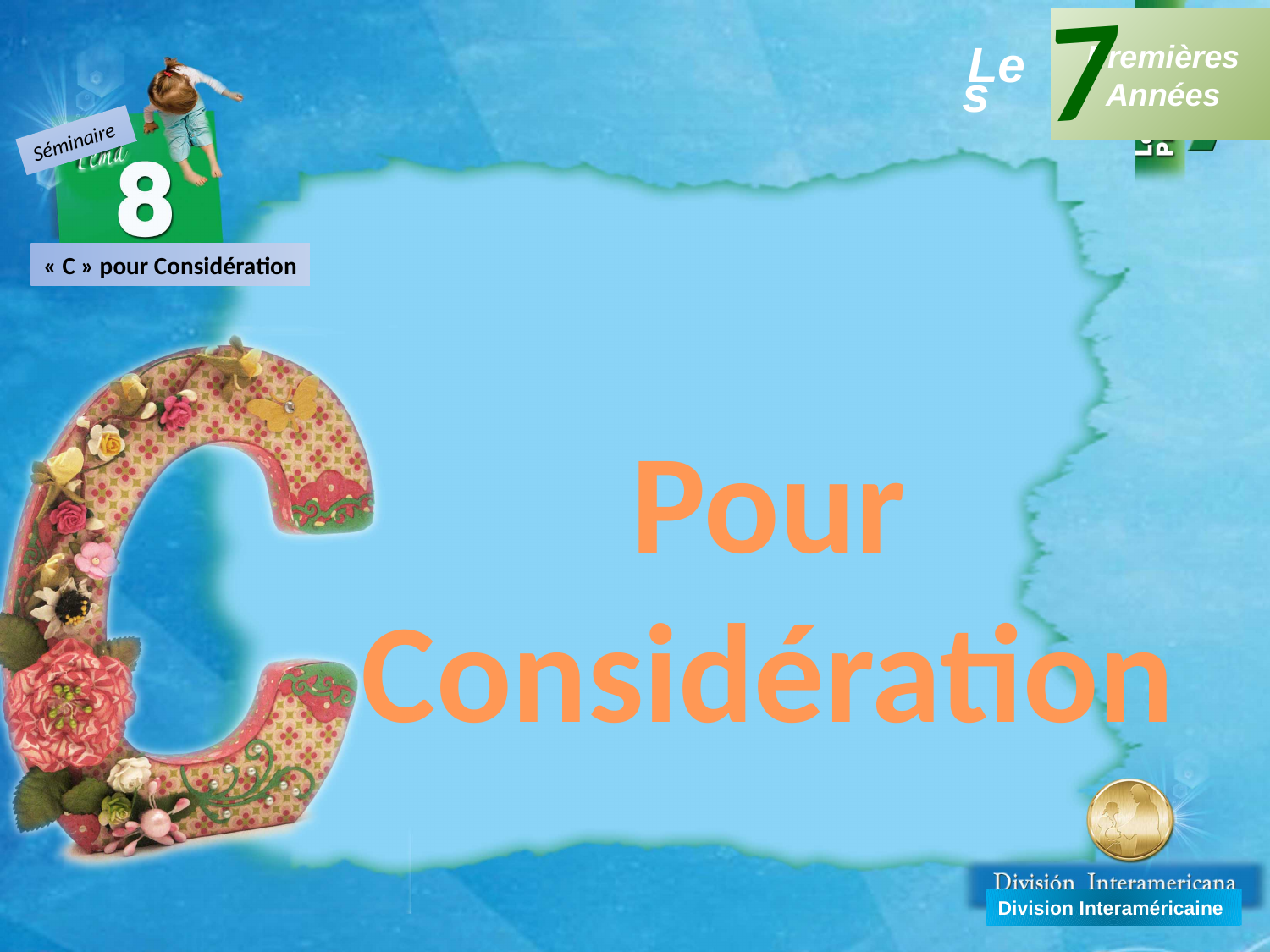

7
Premières
Années
Les
Séminaire
« C » pour Considération
Pour Considération
Division Interaméricaine